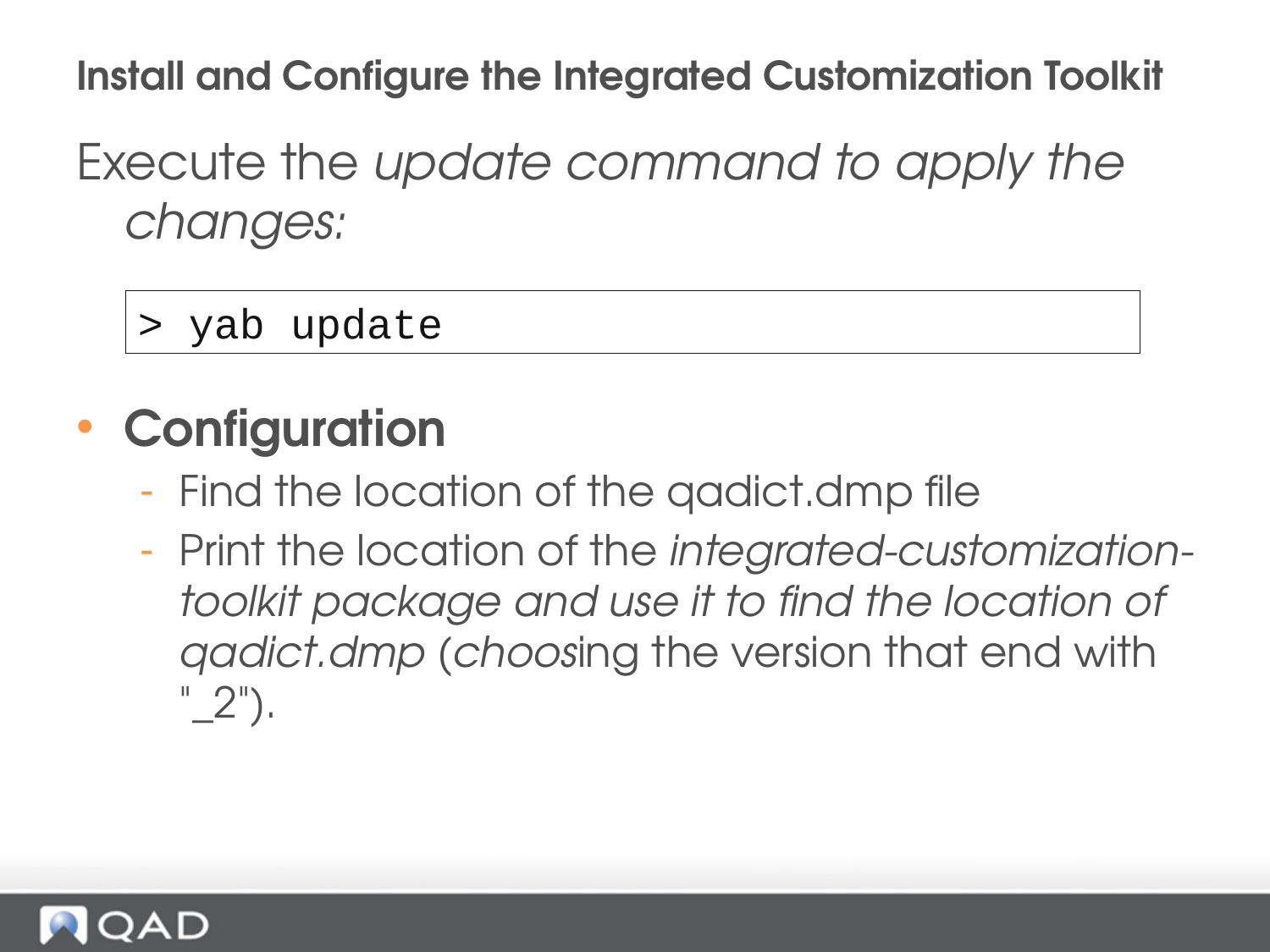

# Install and Configure the Integrated Customization Toolkit
Execute the update command to apply the changes:

Configuration
Find the location of the qadict.dmp file
Print the location of the integrated-customization-toolkit package and use it to find the location of qadict.dmp (choosing the version that end with "_2").
> yab update